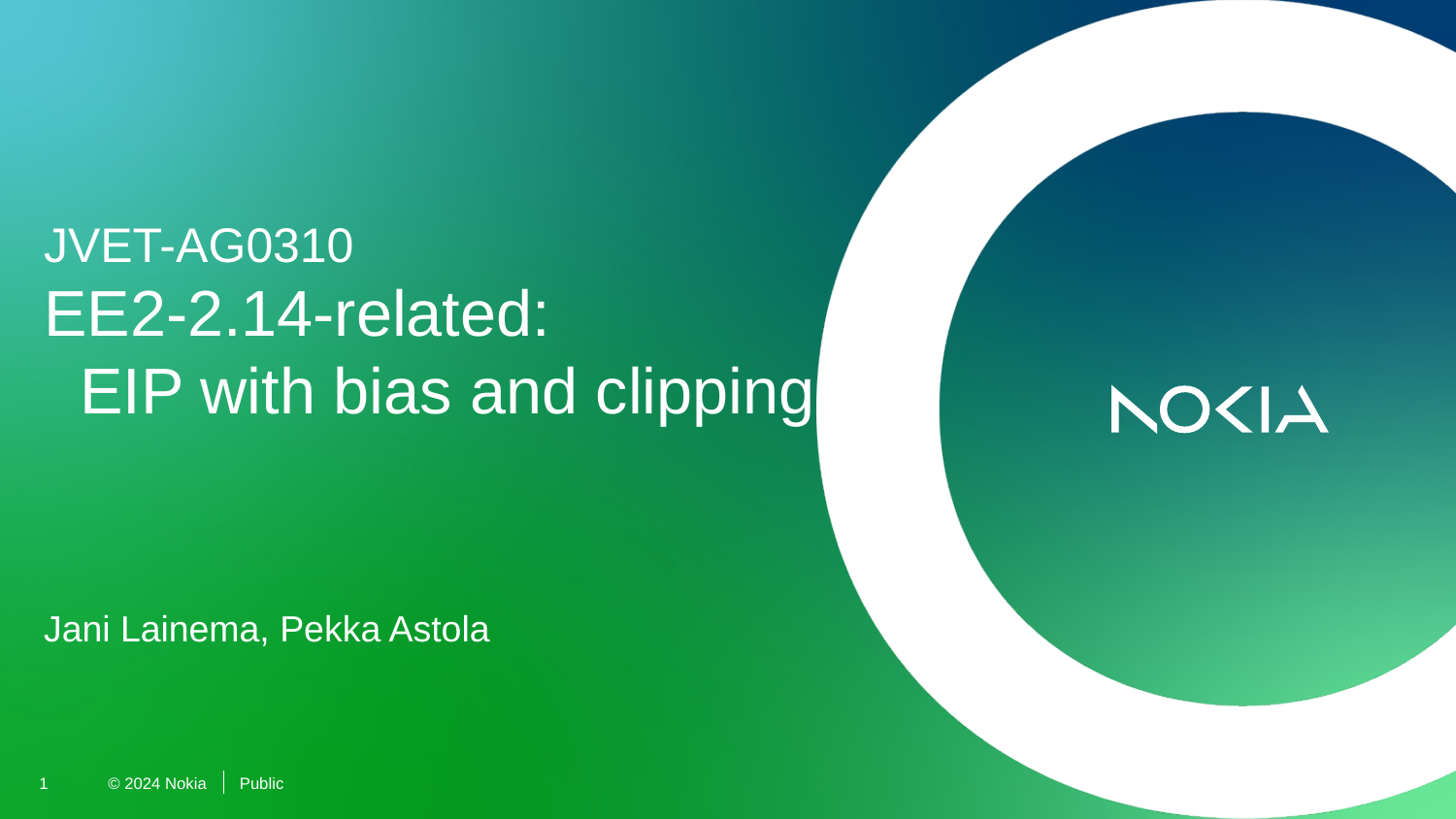

# JVET-AG0310 EE2-2.14-related: EIP with bias and clipping
Jani Lainema, Pekka Astola
Public